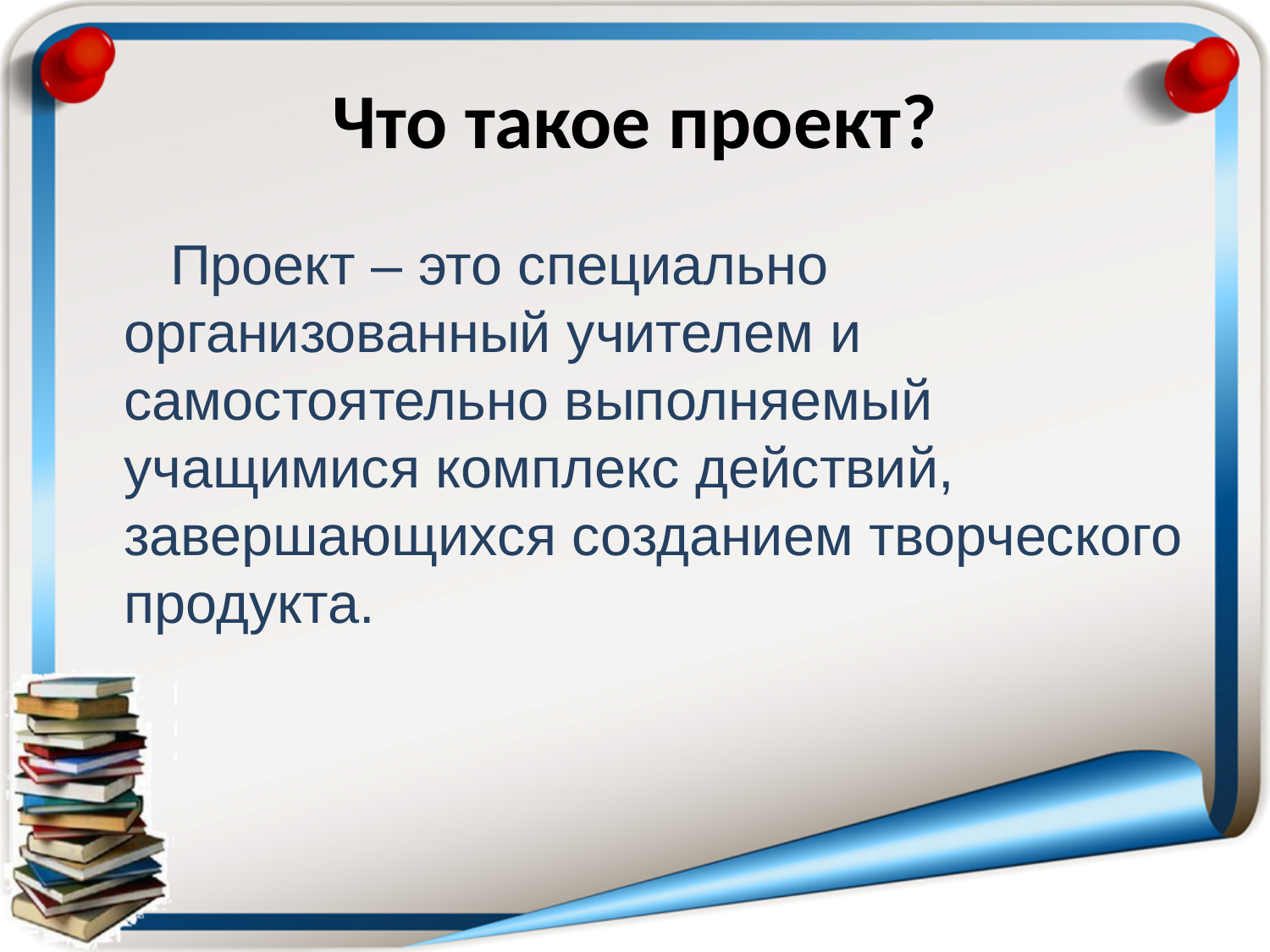

# Что такое проект?
      Проект – это специально организованный учителем и самостоятельно выполняемый учащимися комплекс действий, завершающихся созданием творческого продукта.